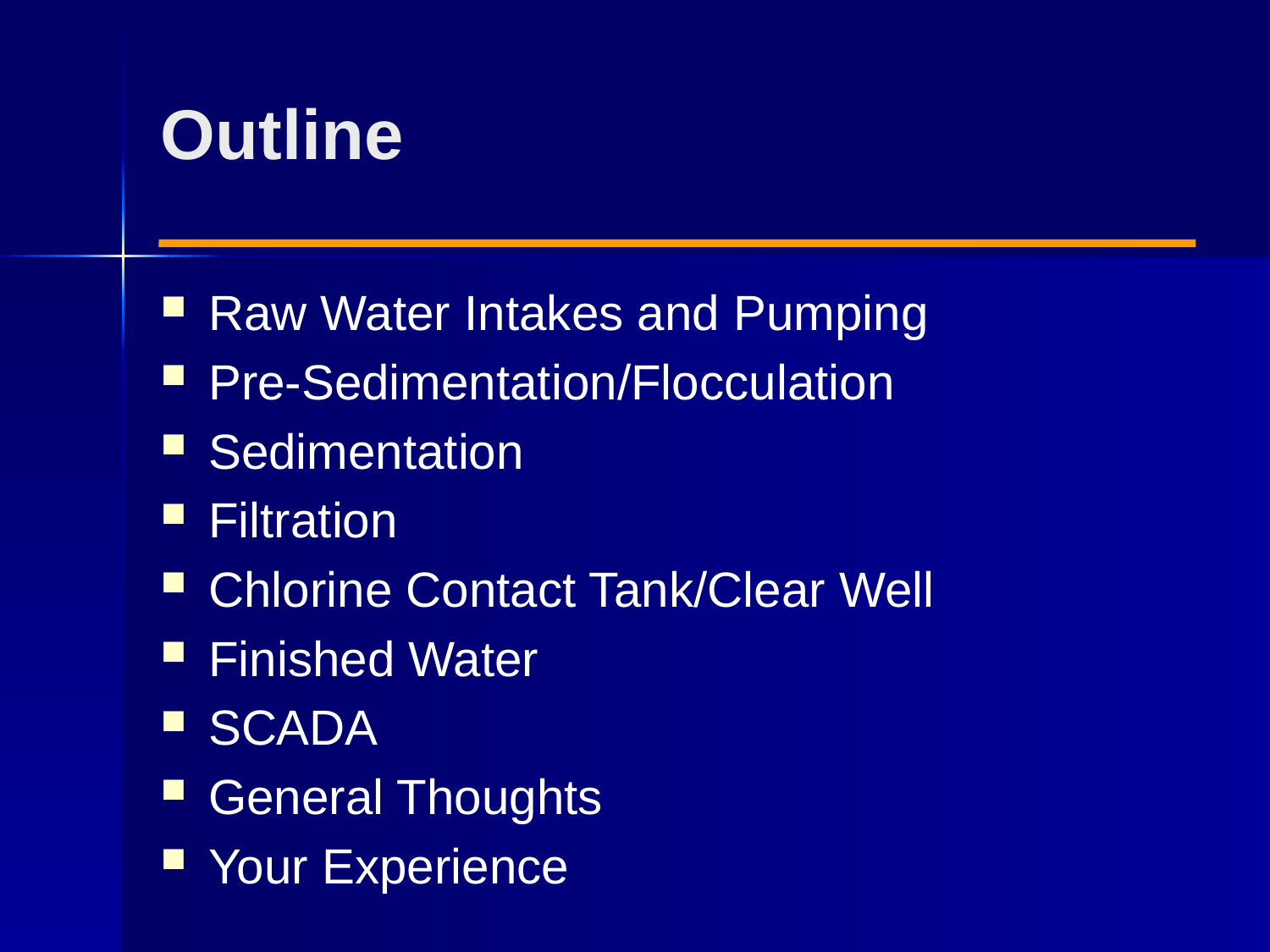

# Outline
Raw Water Intakes and Pumping
Pre-Sedimentation/Flocculation
Sedimentation
Filtration
Chlorine Contact Tank/Clear Well
Finished Water
SCADA
General Thoughts
Your Experience